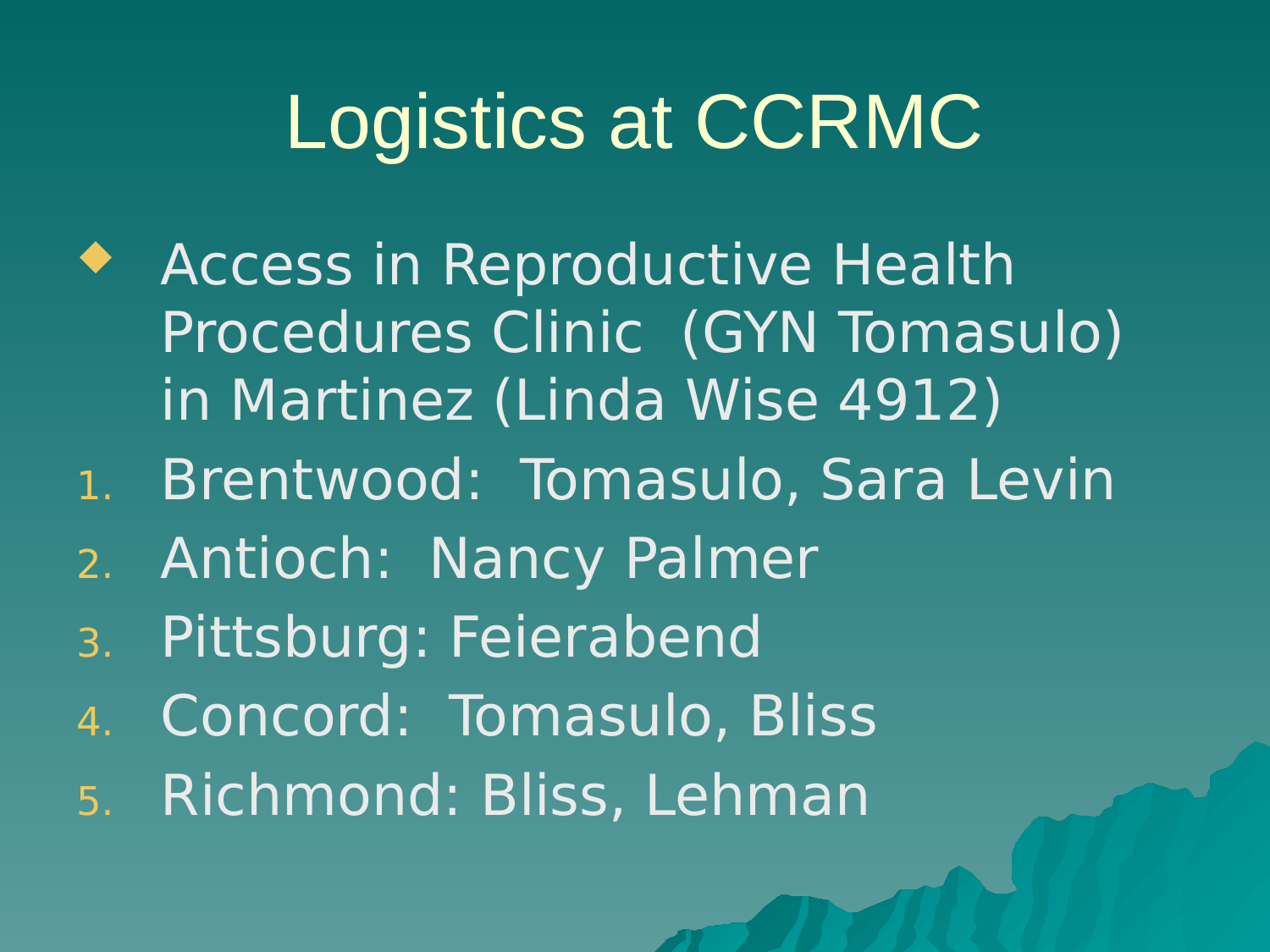

# Logistics at CCRMC
Access in Reproductive Health Procedures Clinic  (GYN Tomasulo) in Martinez (Linda Wise 4912)
Brentwood:  Tomasulo, Sara Levin
Antioch:  Nancy Palmer
Pittsburg: Feierabend
Concord:  Tomasulo, Bliss
Richmond: Bliss, Lehman